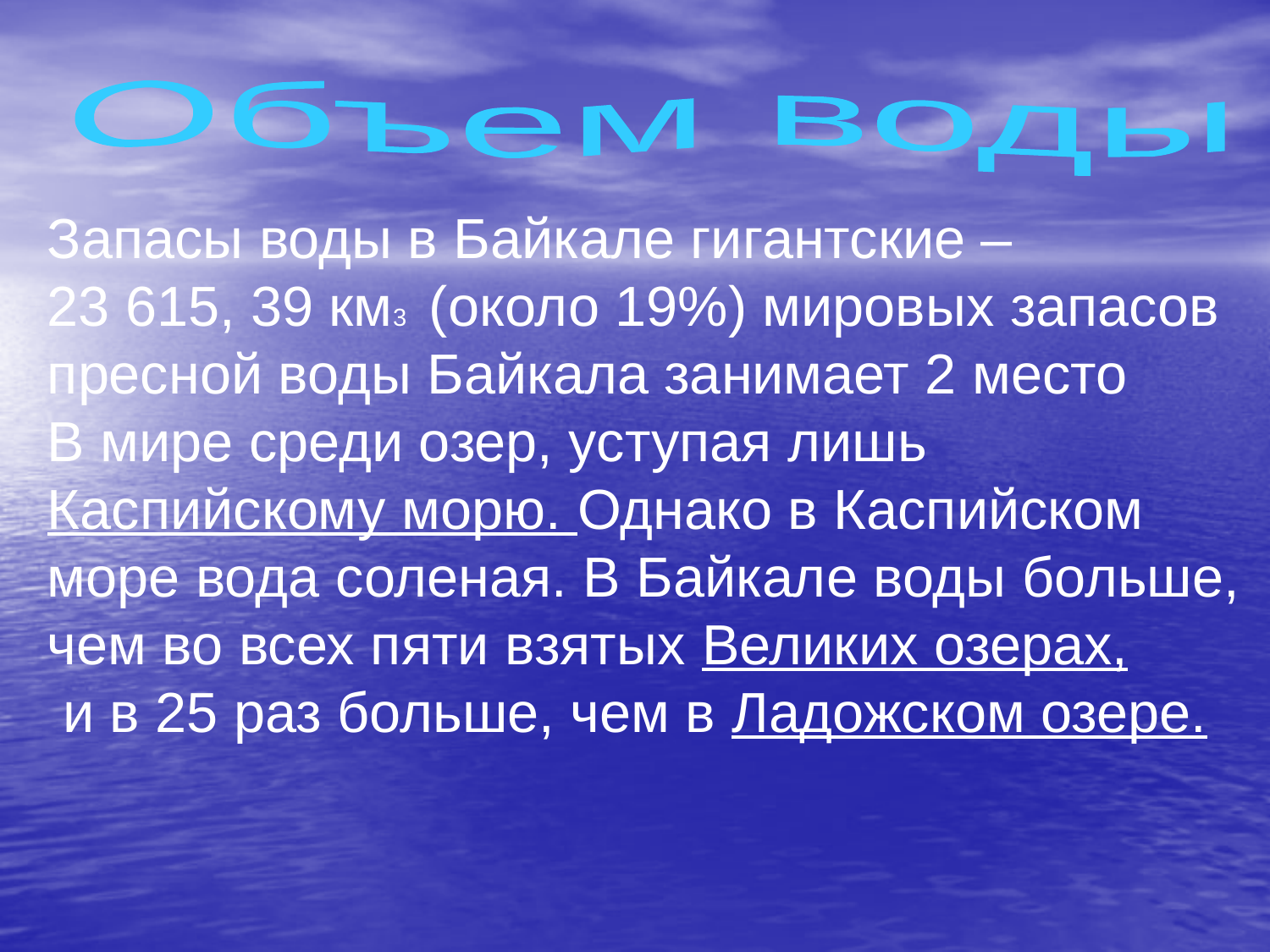

#
Объем воды
Запасы воды в Байкале гигантские –
23 615, 39 км3  (около 19%) мировых запасов
пресной воды Байкала занимает 2 место
В мире среди озер, уступая лишь
Каспийскому морю. Однако в Каспийском
море вода соленая. В Байкале воды больше,
чем во всех пяти взятых Великих озерах,
 и в 25 раз больше, чем в Ладожском озере.